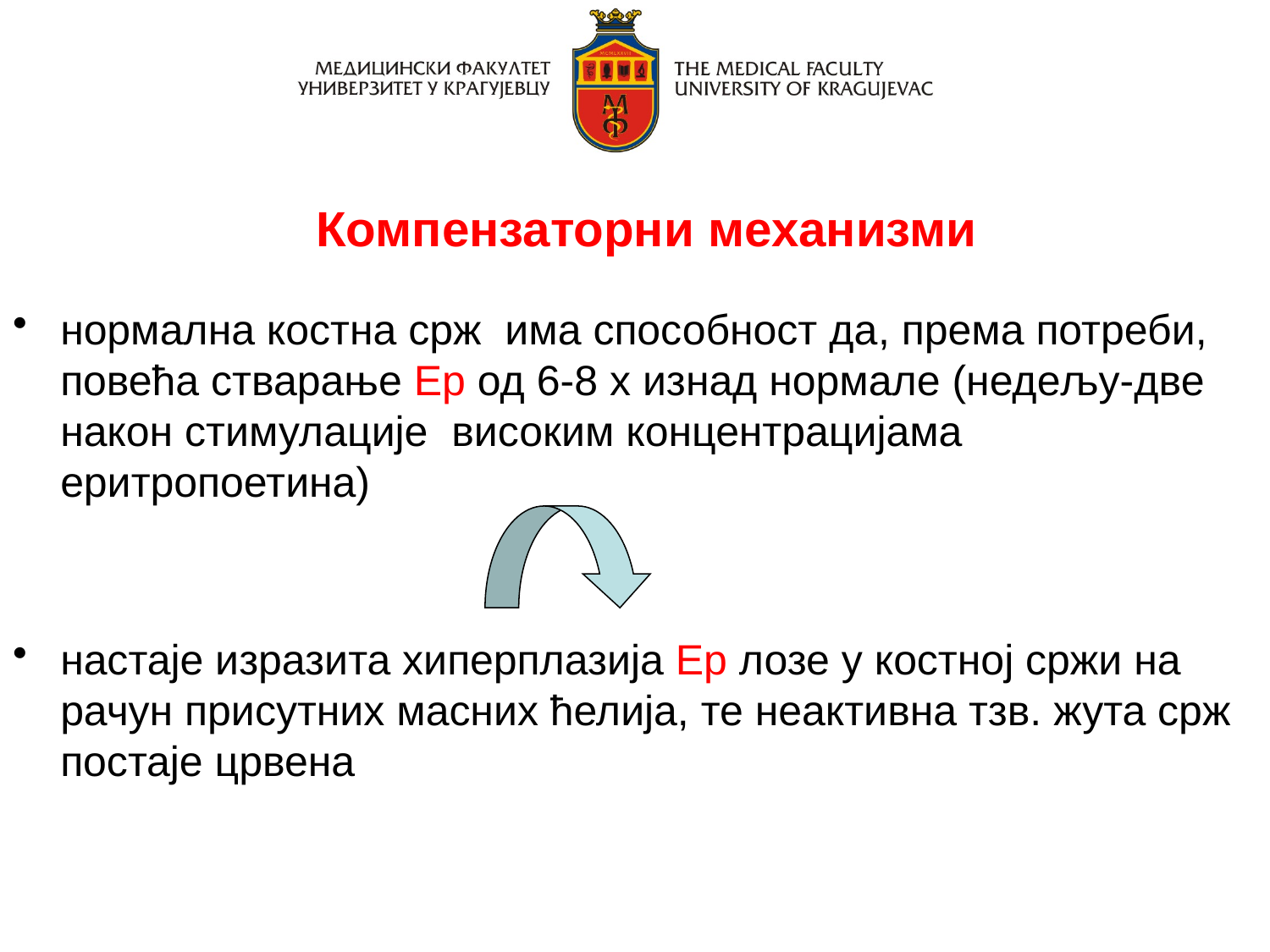

Компензаторни механизми
нормална костна срж  има способност да, према потреби, повећа стварање Ер од 6-8 x изнад нормале (недељу-две након стимулације  високим концентрацијама  еритропоетина)

настаје изразита хиперплазија Ер лозе у костној сржи на рачун присутних масних ћелија, те неактивна тзв. жута срж постаје црвена